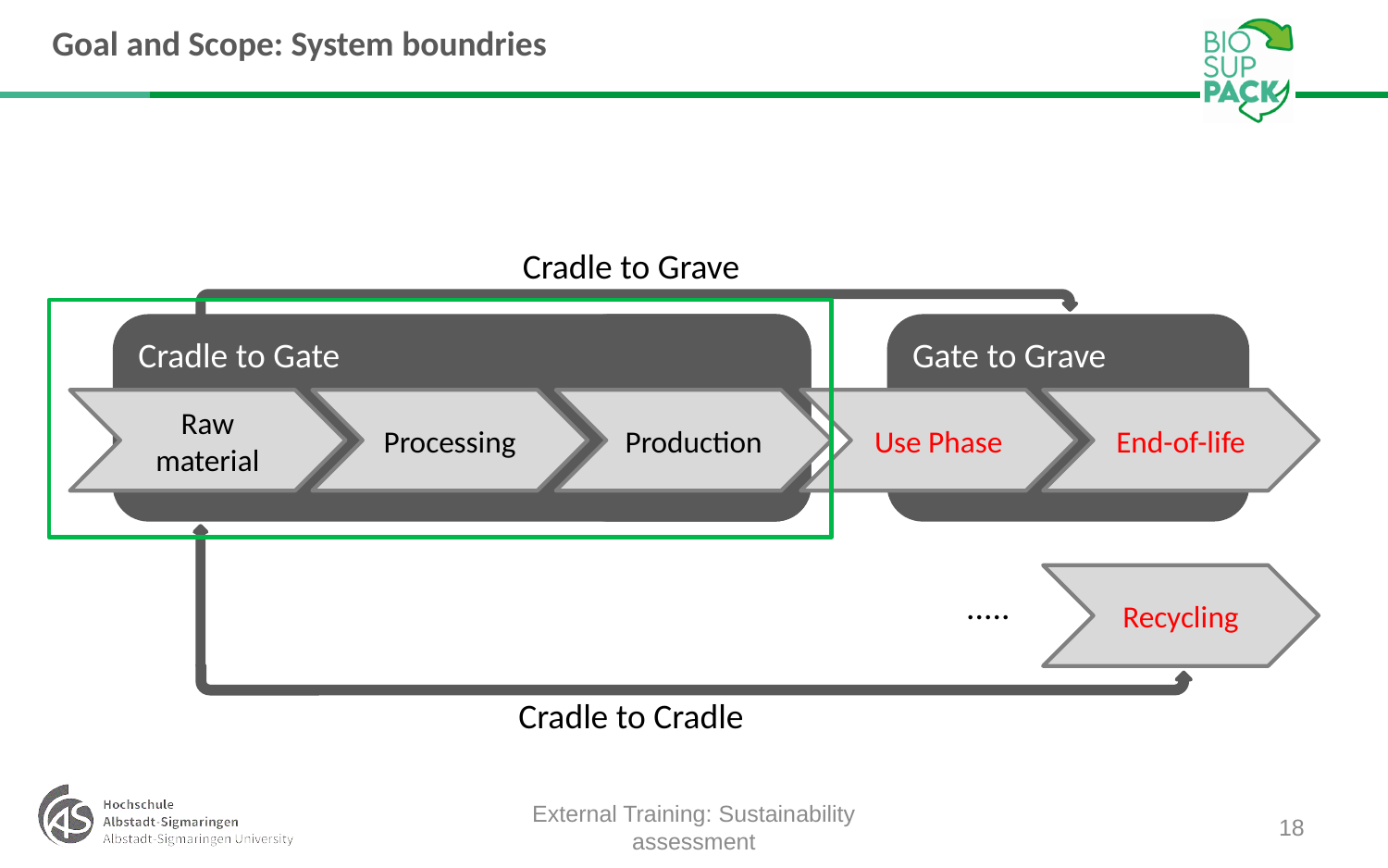

# Goal and Scope: System boundries

Cradle to Grave

Cradle to Gate
Gate to Gate
Gate to Grave
Raw material
Processing
Production
Use Phase
End-of-life

Recycling
.....

Cradle to Cradle

External Training: Sustainability assessment
18